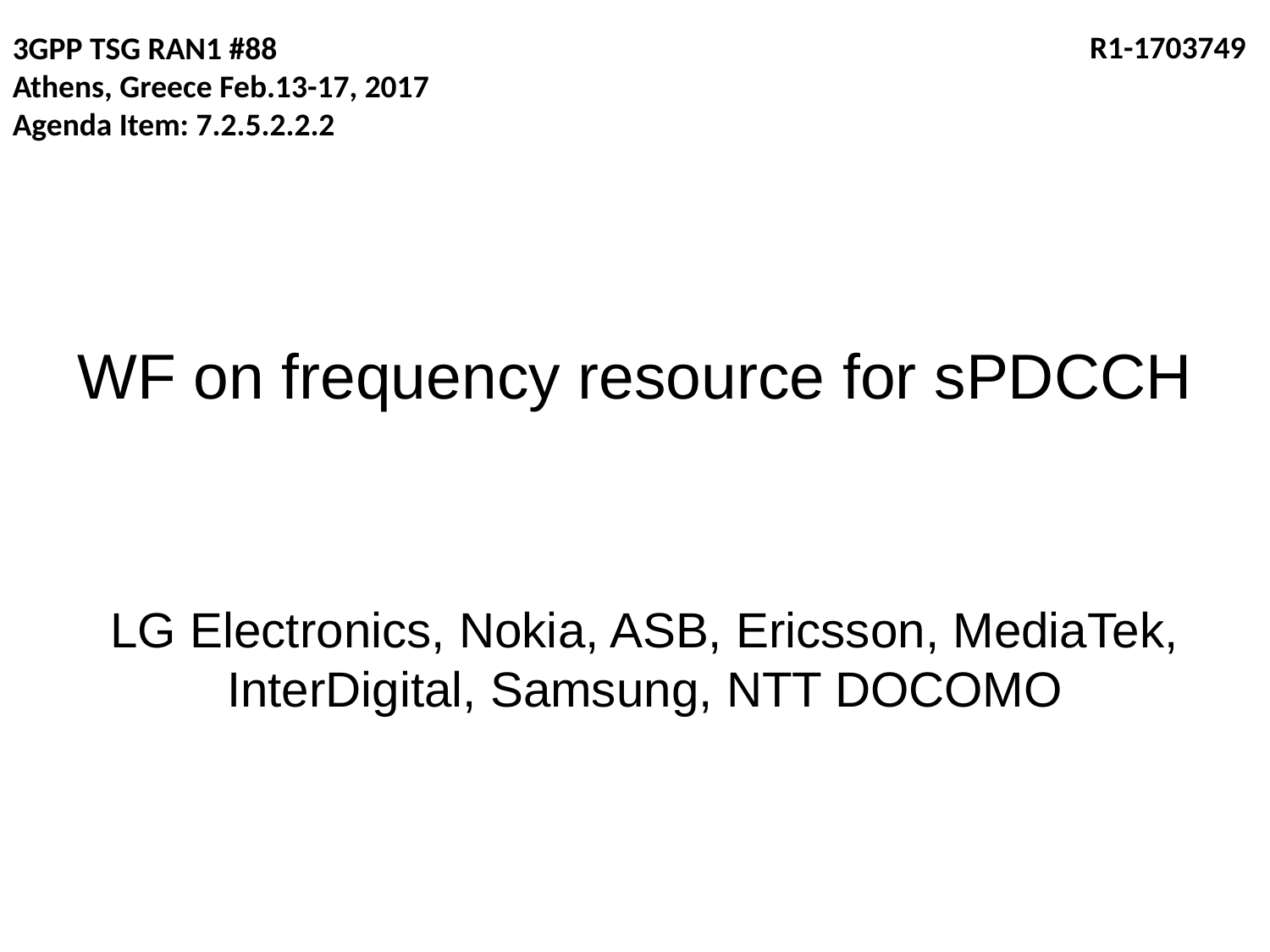

3GPP TSG RAN1 #88
Athens, Greece Feb.13-17, 2017
Agenda Item: 7.2.5.2.2.2

 R1-1703749
# WF on frequency resource for sPDCCH
LG Electronics, Nokia, ASB, Ericsson, MediaTek, InterDigital, Samsung, NTT DOCOMO